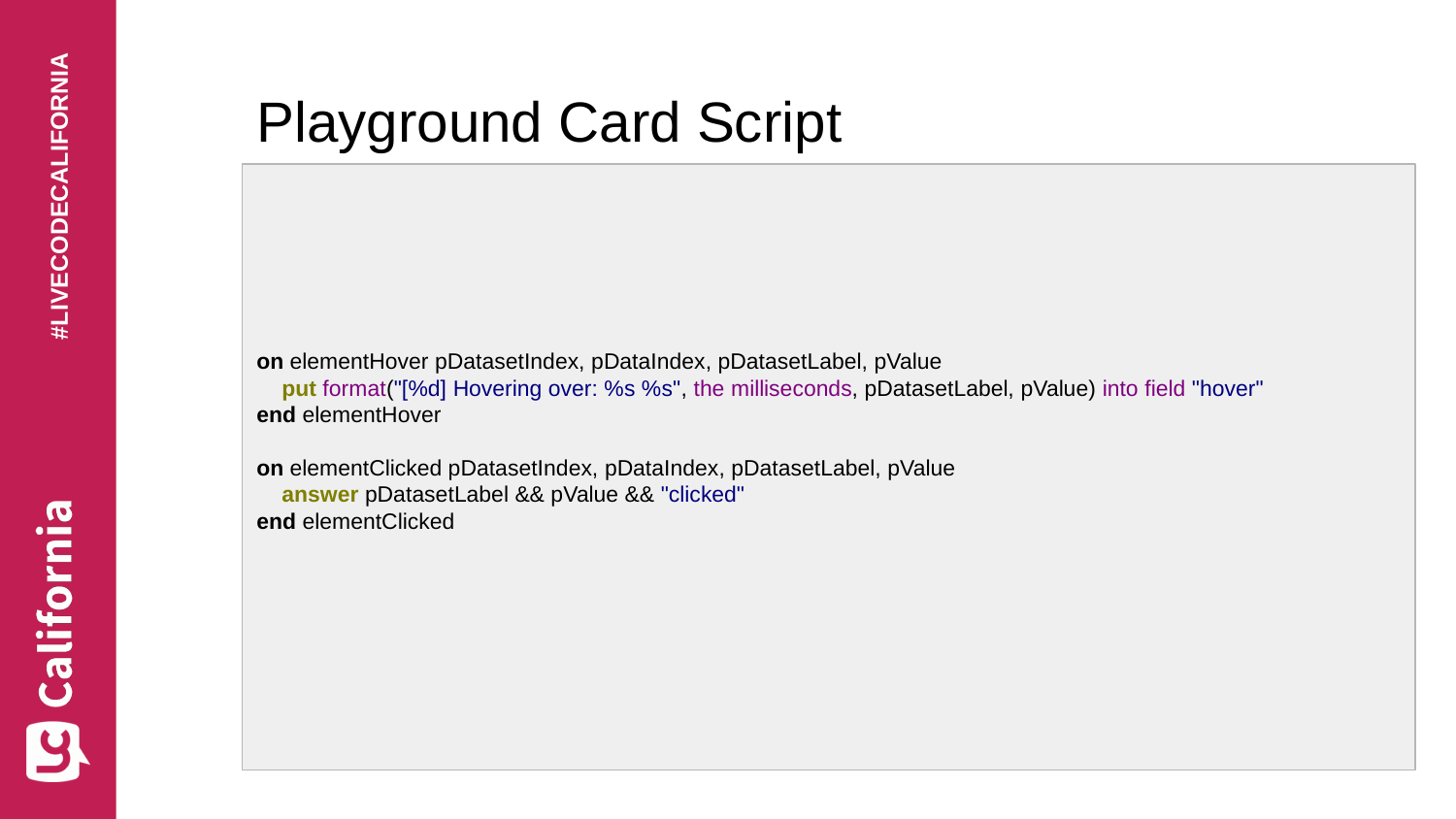

# Playground Card Script
on elementHover pDatasetIndex, pDataIndex, pDatasetLabel, pValue
    put format("[%d] Hovering over: %s %s", the milliseconds, pDatasetLabel, pValue) into field "hover"
end elementHover

on elementClicked pDatasetIndex, pDataIndex, pDatasetLabel, pValue
    answer pDatasetLabel && pValue && "clicked"
end elementClicked